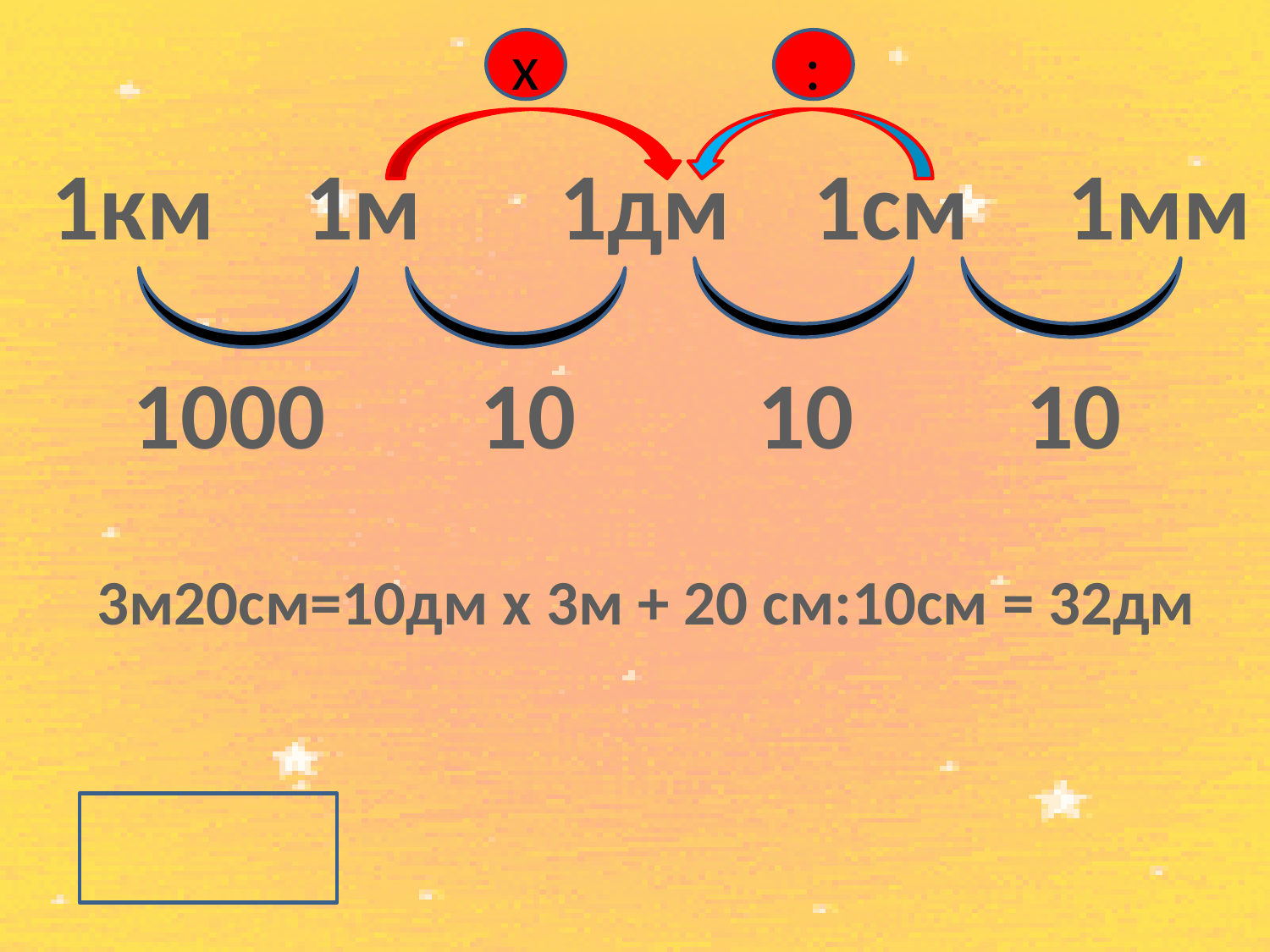

х
:

1км	1м		1дм	1см	1мм

1000
10
10
10
3м20см=10дм х 3м + 20 см:10см = 32дм